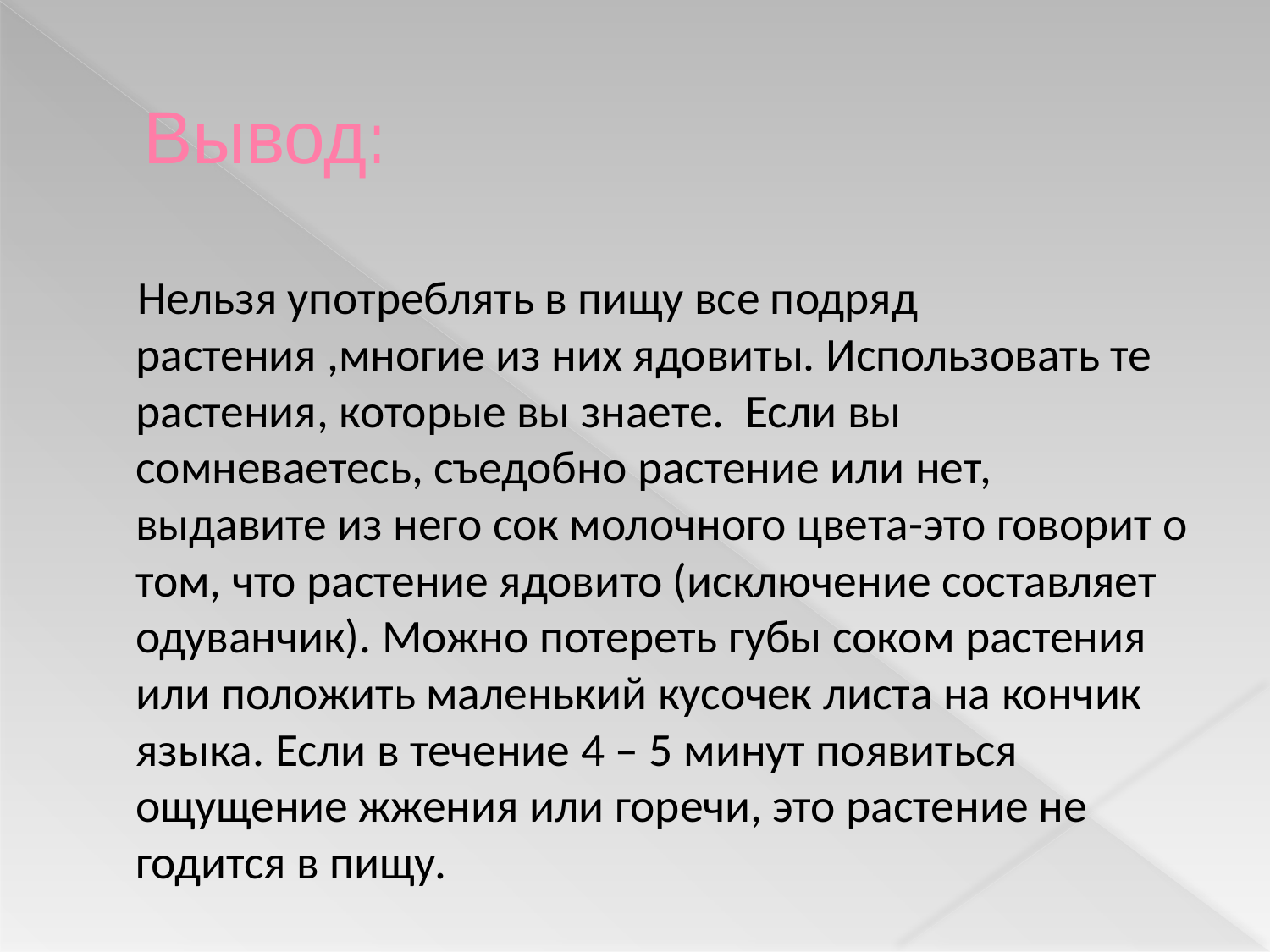

# Вывод:
     Нельзя употреблять в пищу все подряд растения ,многие из них ядовиты. Использовать те растения, которые вы знаете.  Если вы сомневаетесь, съедобно растение или нет, выдавите из него сок молочного цвета-это говорит о том, что растение ядовито (исключение составляет одуванчик). Можно потереть губы соком растения или положить маленький кусочек листа на кончик языка. Если в течение 4 – 5 минут появиться ощущение жжения или горечи, это растение не годится в пищу.